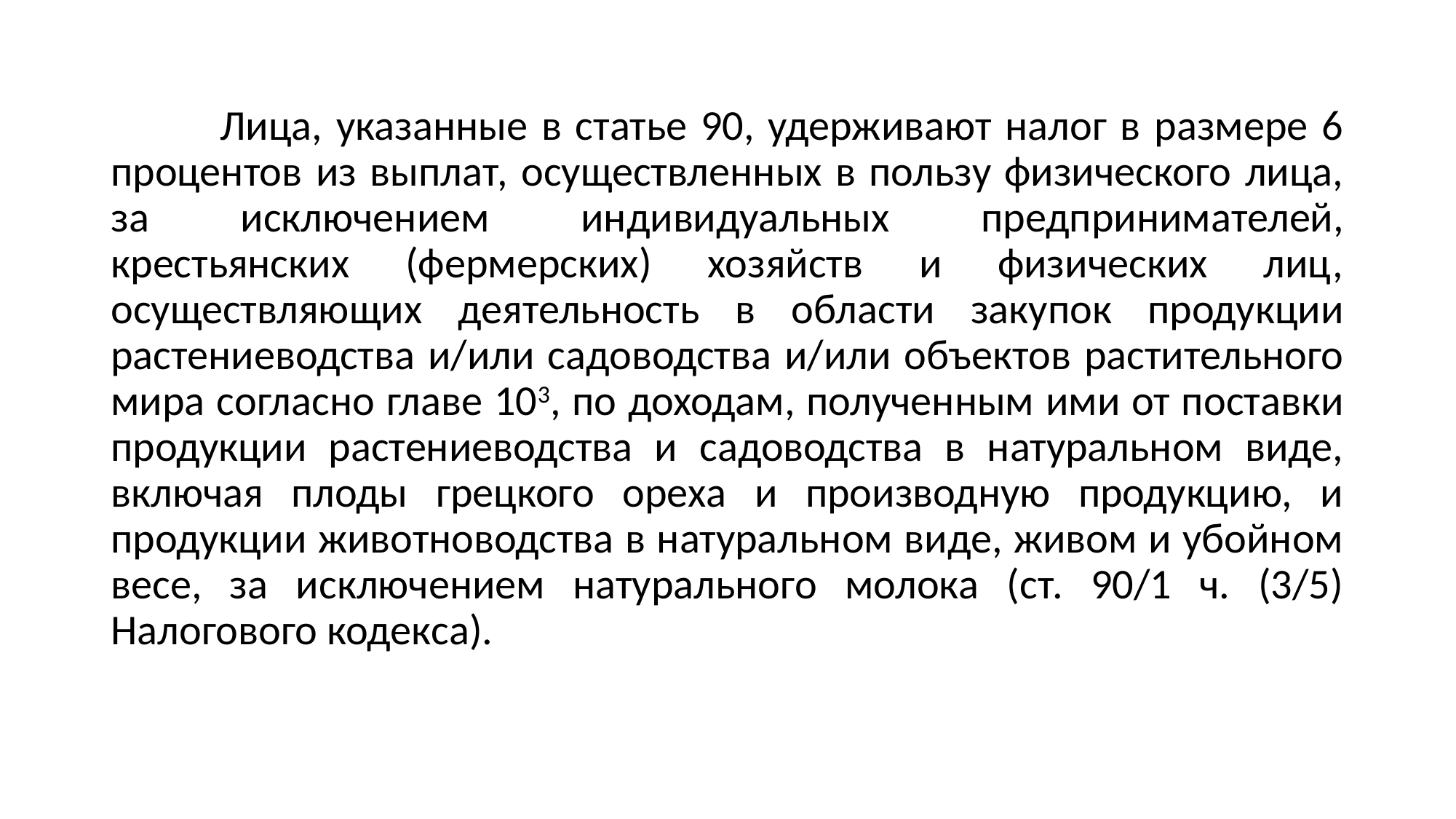

Лица, указанные в статье 90, удерживают налог в размере 6 процентов из выплат, осуществленных в пользу физического лица, за исключением индивидуальных предпринимателей, крестьянских (фермерских) хозяйств и физических лиц, осуществляющих деятельность в области закупок продукции растениеводства и/или садоводства и/или объектов растительного мира согласно главе 103, по доходам, полученным ими от поставки продукции растениеводства и садоводства в натуральном виде, включая плоды грецкого ореха и производную продукцию, и продукции животноводства в натуральном виде, живом и убойном весе, за исключением натурального молока (ст. 90/1 ч. (3/5) Налогового кодекса).